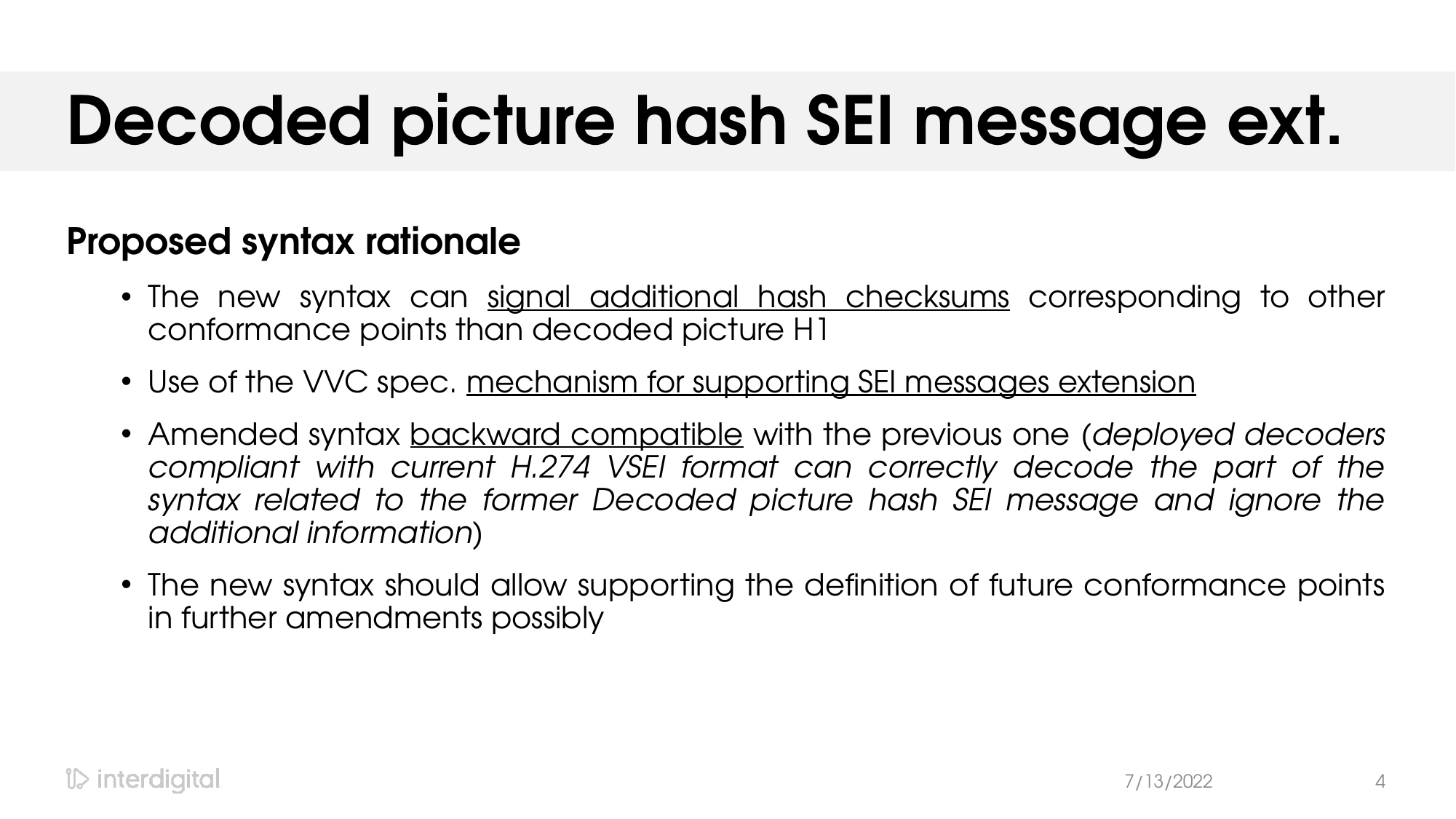

# Decoded picture hash SEI message ext.

Proposed syntax rationale
The new syntax can signal additional hash checksums corresponding to other conformance points than decoded picture H1
Use of the VVC spec. mechanism for supporting SEI messages extension
Amended syntax backward compatible with the previous one (deployed decoders compliant with current H.274 VSEI format can correctly decode the part of the syntax related to the former Decoded picture hash SEI message and ignore the additional information)
The new syntax should allow supporting the definition of future conformance points in further amendments possibly
7/13/2022
4